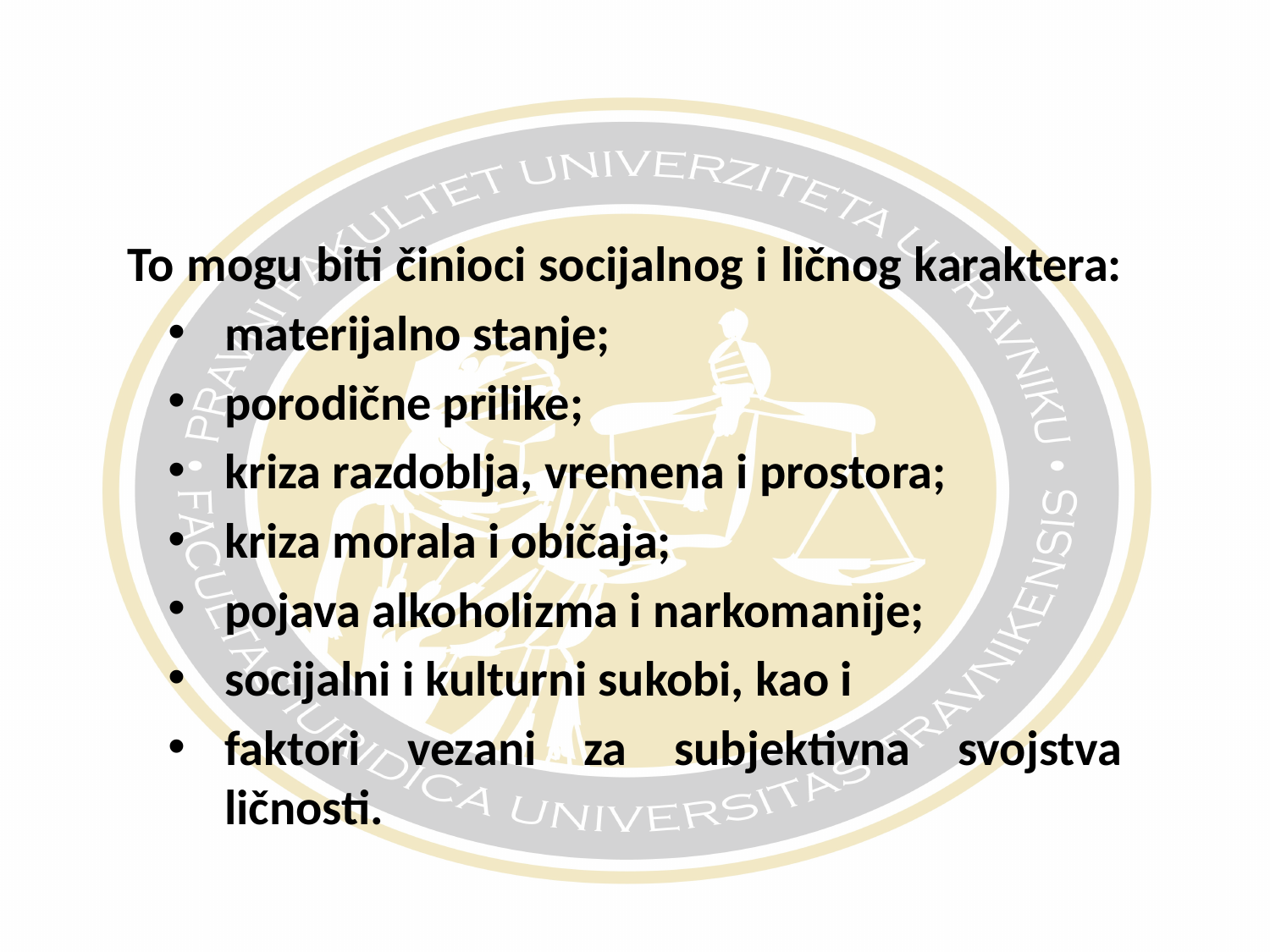

#
To mogu biti činioci socijalnog i ličnog karaktera:
materijalno stanje;
porodične prilike;
kriza razdoblja, vremena i prostora;
kriza morala i običaja;
pojava alkoholizma i narkomanije;
socijalni i kulturni sukobi, kao i
faktori vezani za subjektivna svojstva ličnosti.